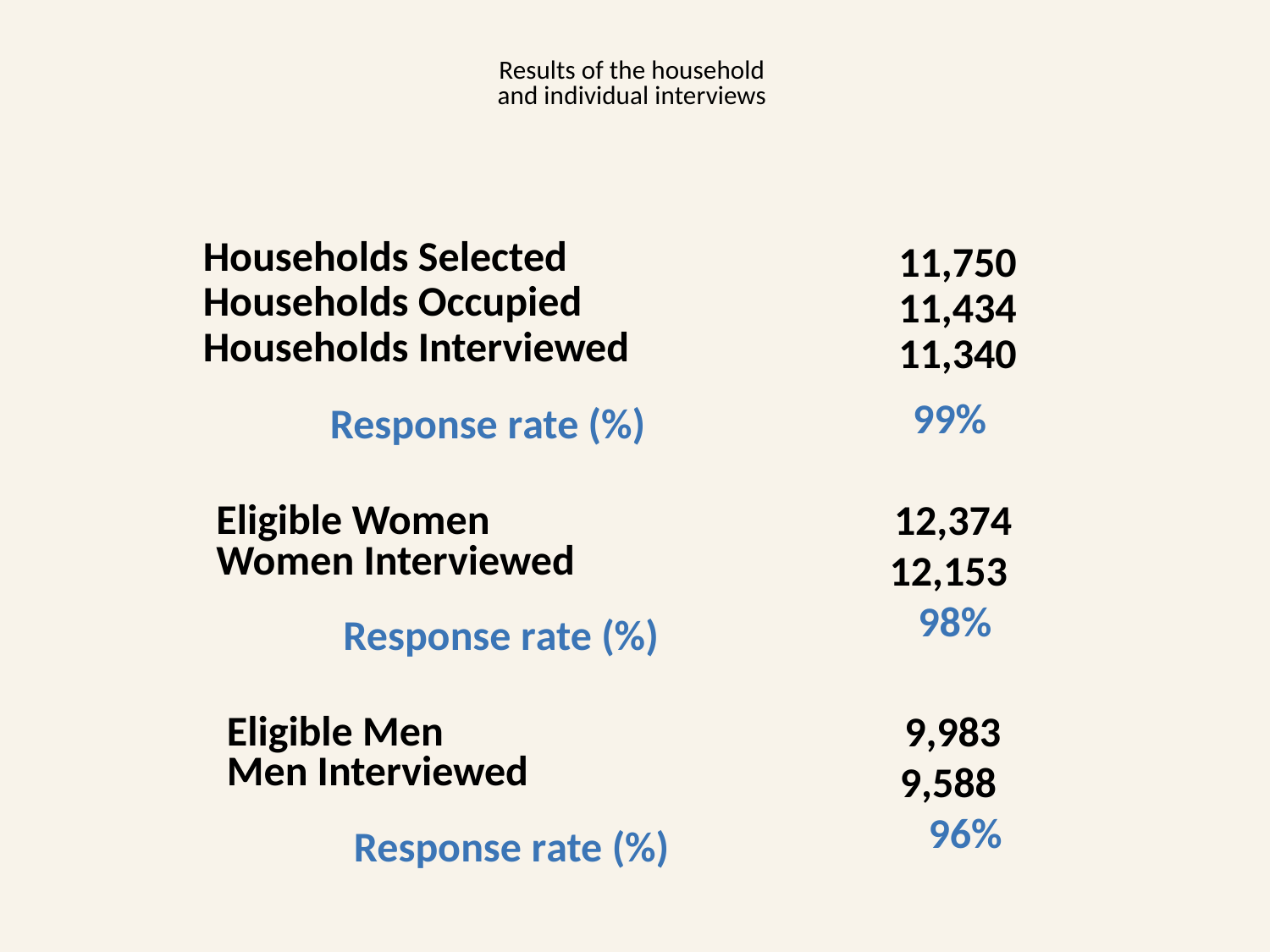

# Results of the household and individual interviews

Households Selected
Households Occupied
Households Interviewed

 	Response rate (%)
 11,750
 11,434
 11,340

  99%

  12,374
  12,153
     98%
Eligible Women
Women Interviewed

  	Response rate (%)
  9,983
  9,588
     96%
Eligible Men
Men Interviewed

  	Response rate (%)